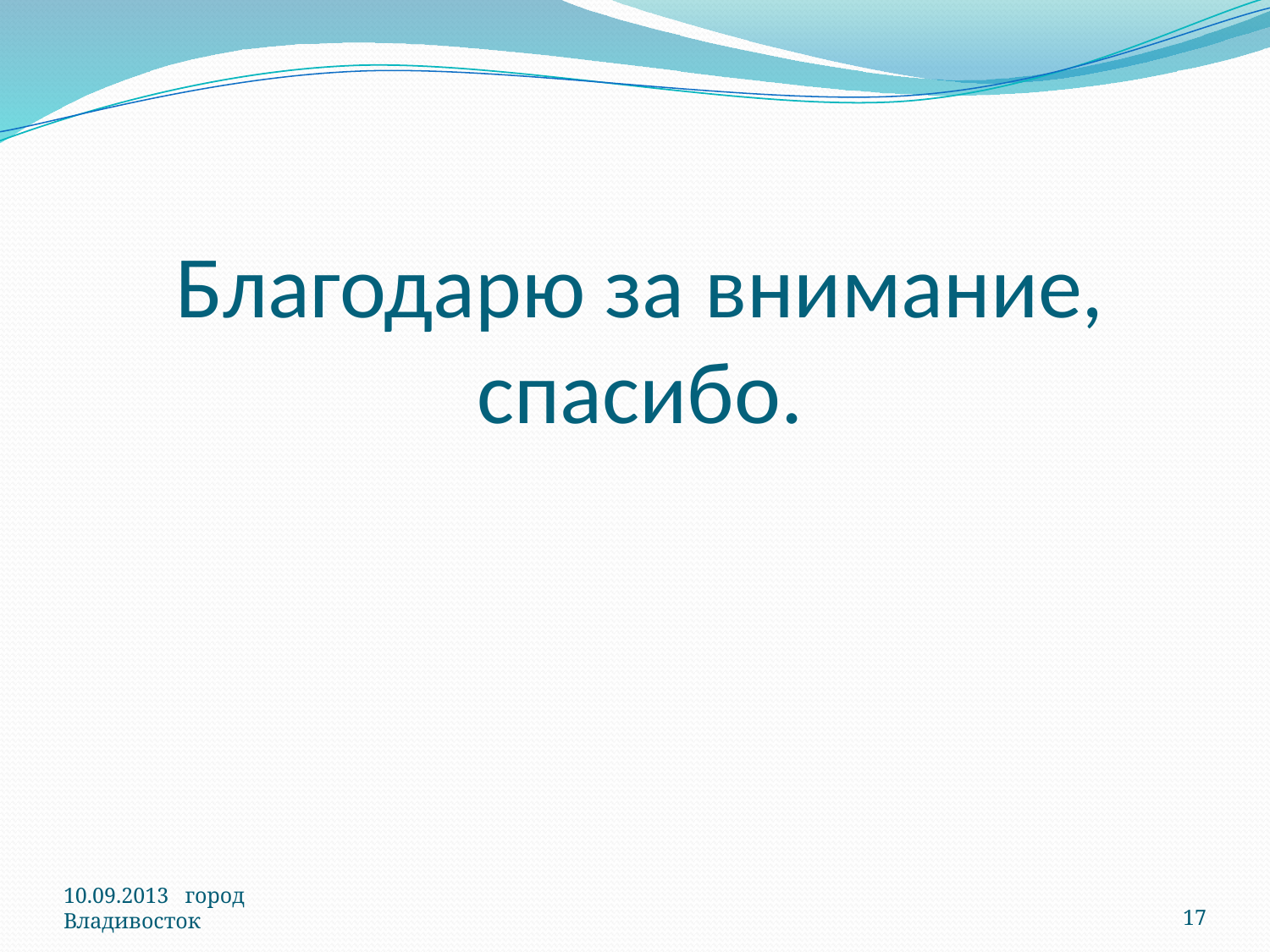

# Благодарю за внимание, спасибо.
10.09.2013   город Владивосток

17